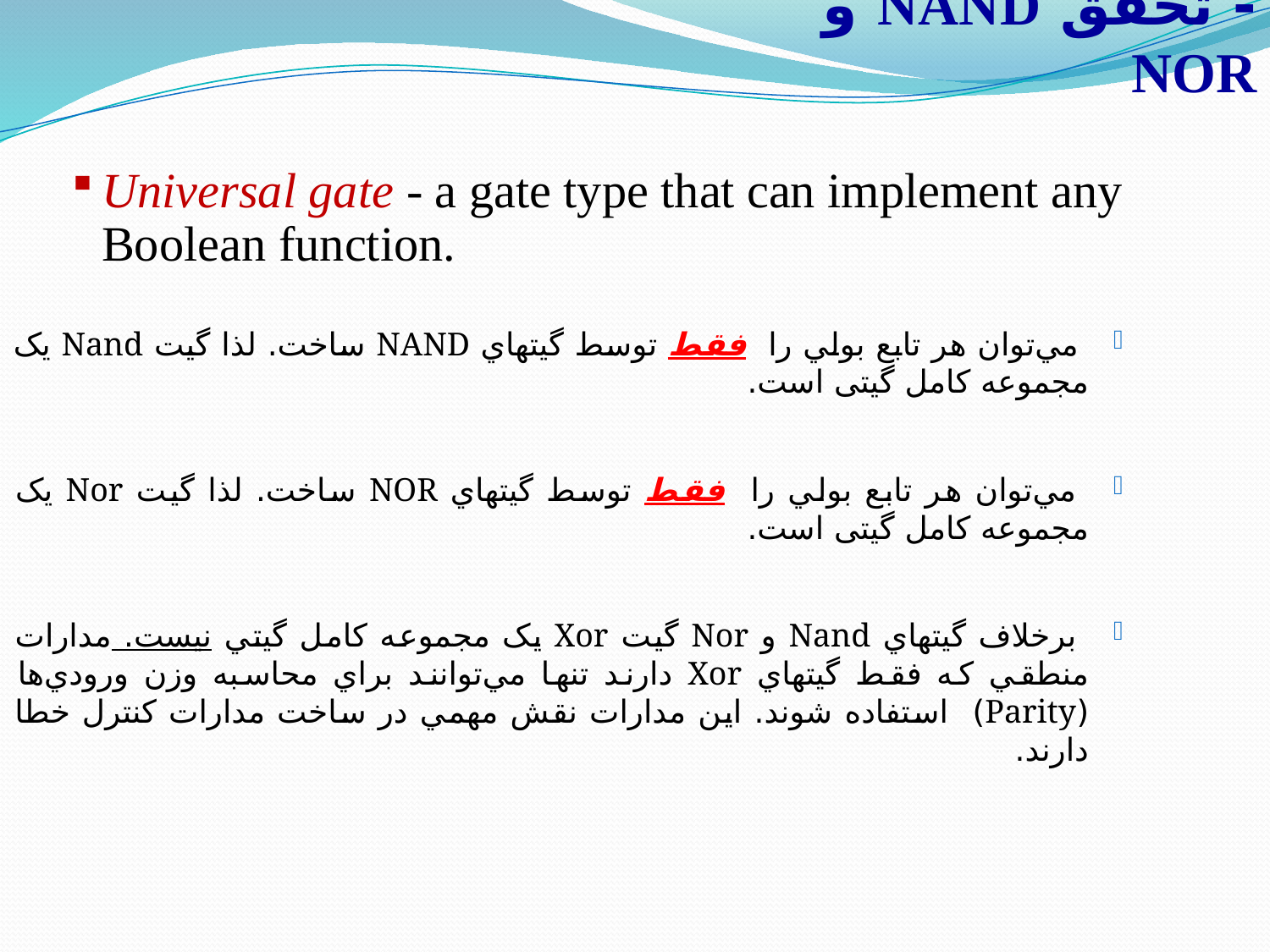

- تحقق NAND و NOR
Universal gate - a gate type that can implement any Boolean function.
 مي‌توان هر تابع بولي را  فقط توسط گيتهاي NAND ساخت. لذا گيت Nand يک مجموعه کامل گيتی است.

 مي‌توان هر تابع بولي را  فقط توسط گيتهاي NOR ساخت. لذا گيت Nor يک مجموعه کامل گيتی است.

 برخلاف گيتهاي Nand و Nor گيت Xor يک مجموعه کامل گيتي نيست. مدارات منطقي که فقط گيتهاي Xor دارند تنها مي‌توانند براي محاسبه وزن ورودي‌ها (Parity)  استفاده شوند. اين مدارات نقش مهمي در ساخت مدارات کنترل خطا دارند.